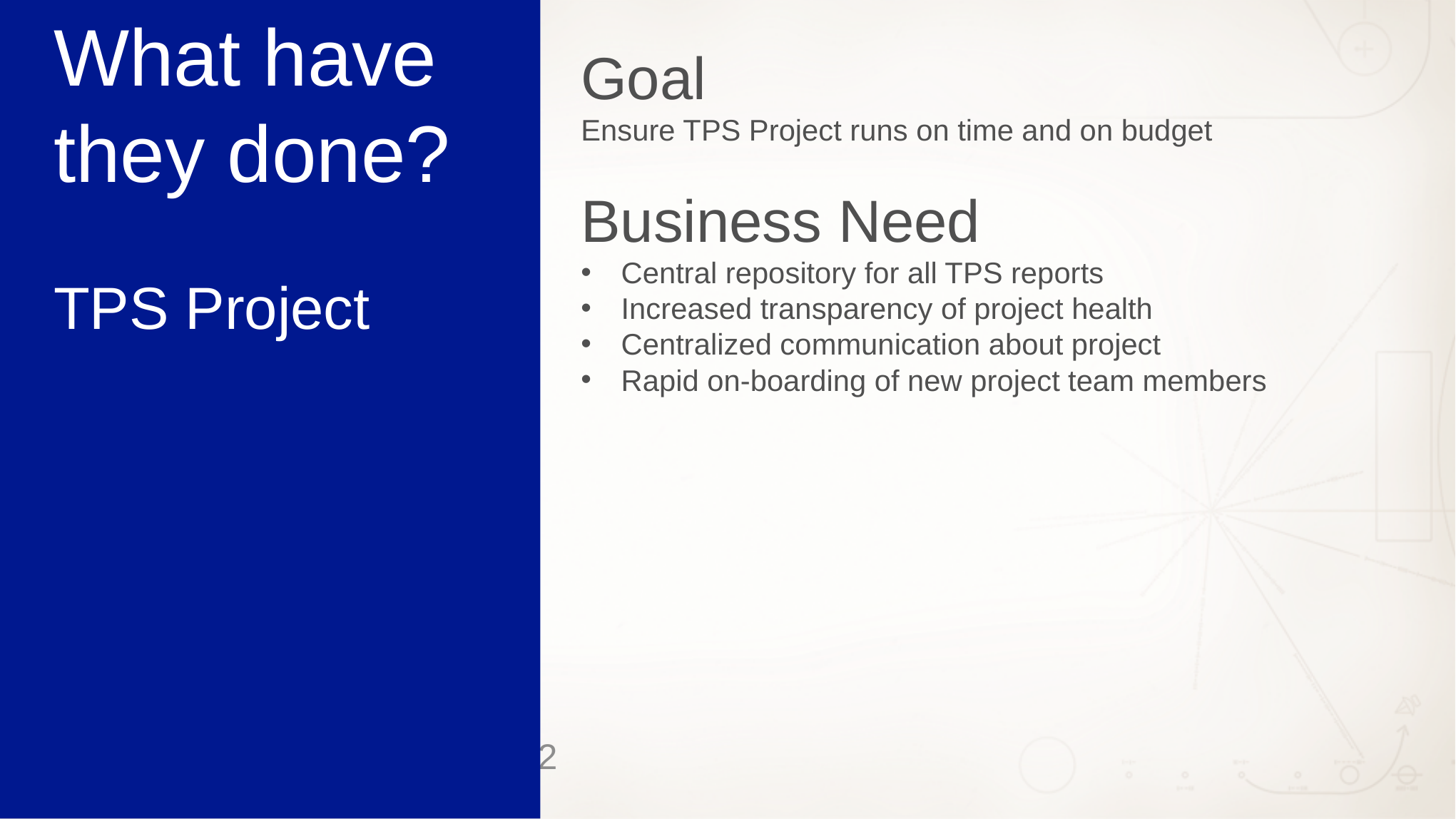

What have they done?

TPS Project

Goal
Ensure TPS Project runs on time and on budget

Business Need
Central repository for all TPS reports
Increased transparency of project health
Centralized communication about project
Rapid on-boarding of new project team members